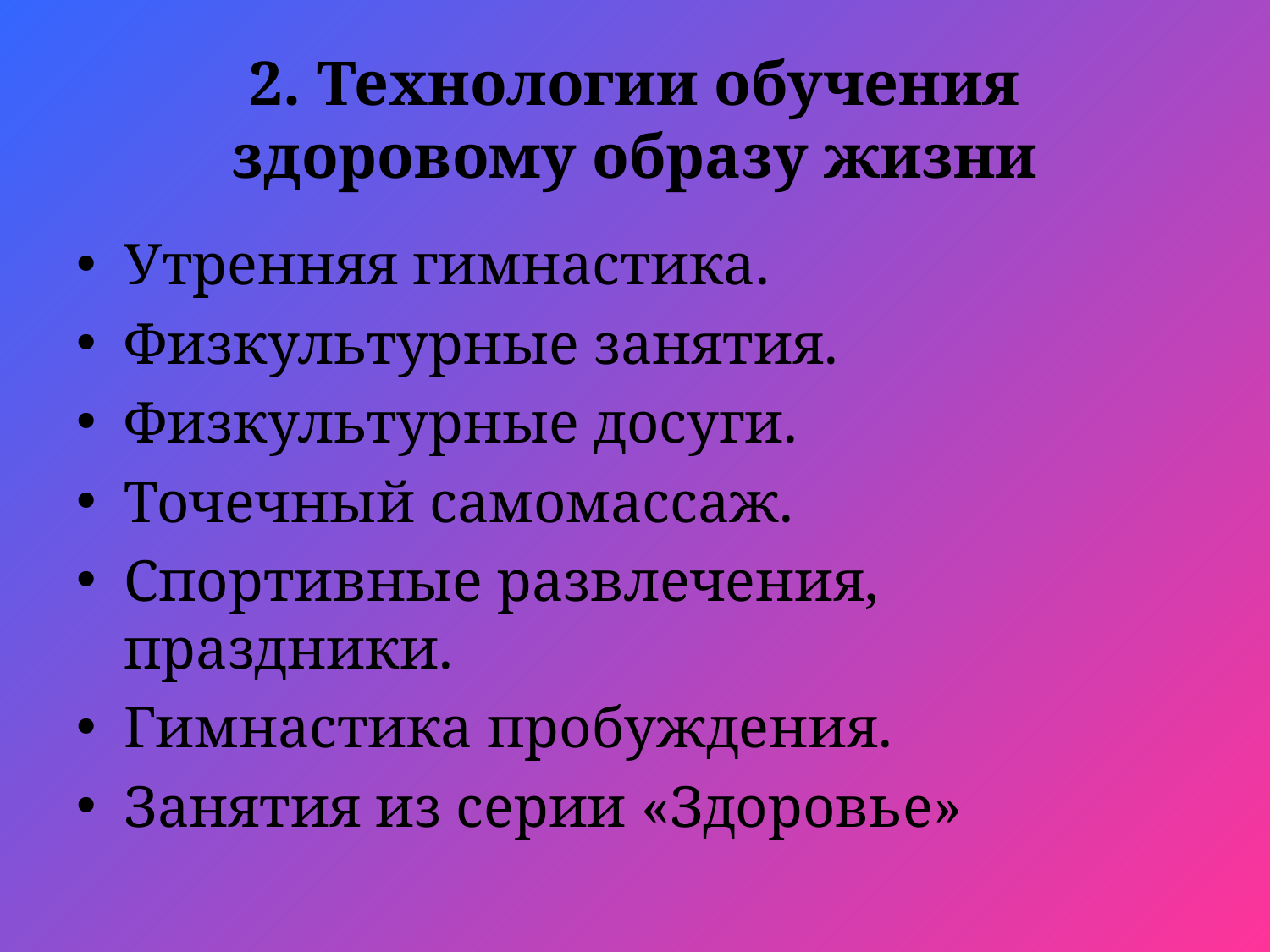

# 2. Технологии обучения здоровому образу жизни
Утренняя гимнастика.
Физкультурные занятия.
Физкультурные досуги.
Точечный самомассаж.
Спортивные развлечения, праздники.
Гимнастика пробуждения.
Занятия из серии «Здоровье»